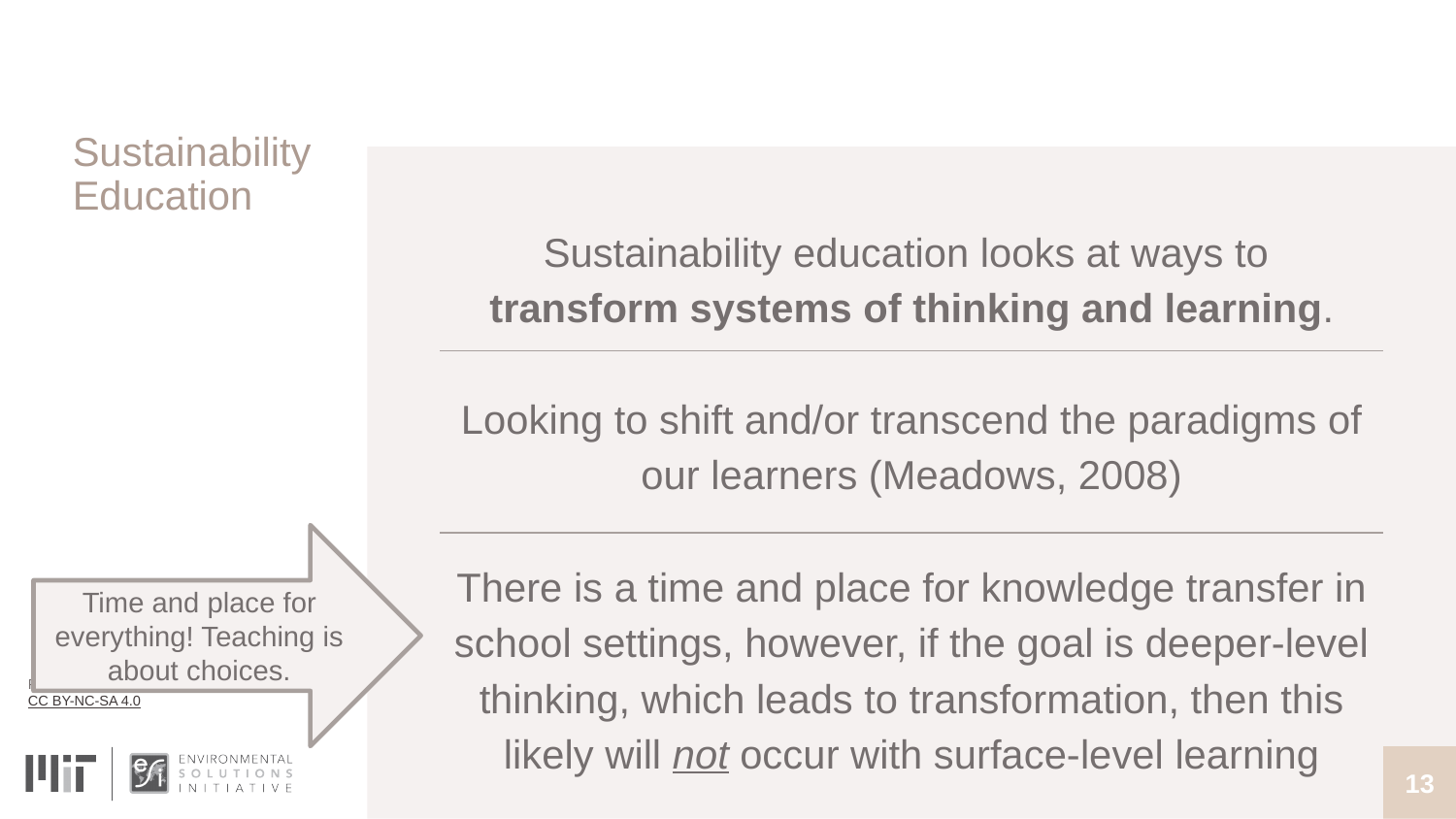

# Sustainability Education
Sustainability education looks at ways to
transform systems of thinking and learning.

Looking to shift and/or transcend the paradigms of our learners (Meadows, 2008)

There is a time and place for knowledge transfer in school settings, however, if the goal is deeper-level thinking, which leads to transformation, then this likely will not occur with surface-level learning

Time and place for everything! Teaching is about choices.
13